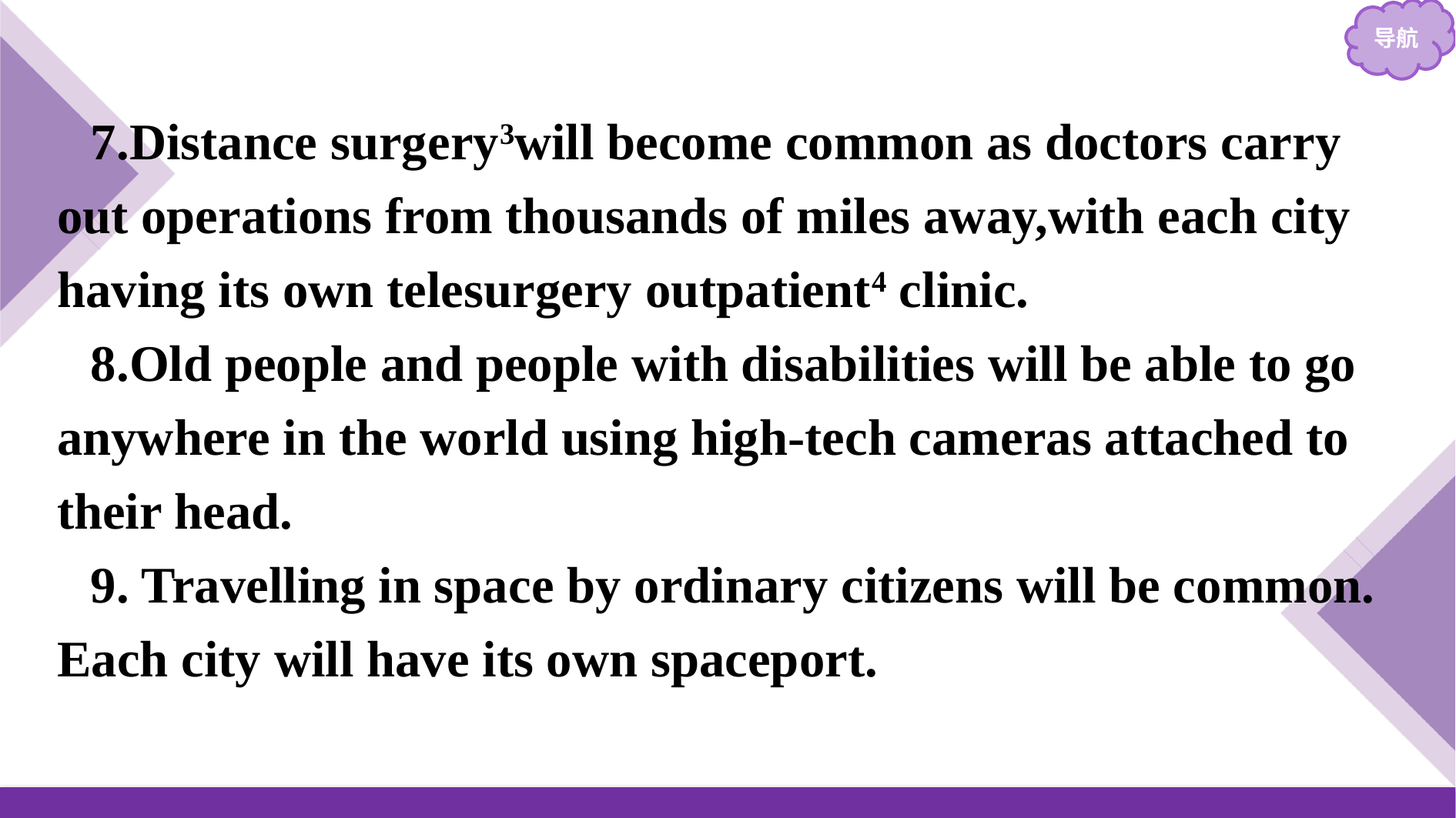

7.Distance surgery3will become common as doctors carry out operations from thousands of miles away,with each city having its own telesurgery outpatient4 clinic.
8.Old people and people with disabilities will be able to go anywhere in the world using high-tech cameras attached to their head.
9. Travelling in space by ordinary citizens will be common. Each city will have its own spaceport.